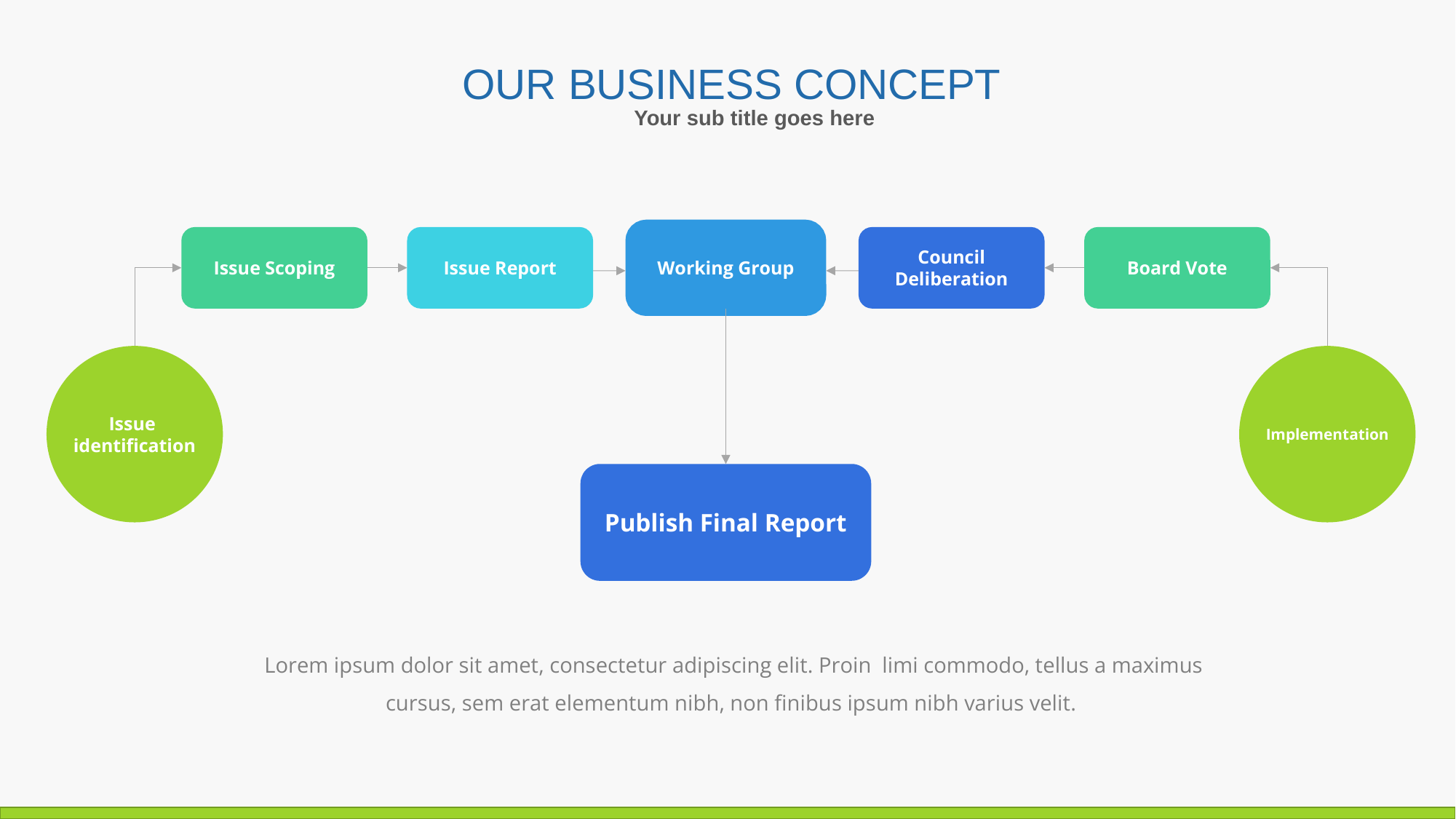

OUR BUSINESS CONCEPT
Your sub title goes here
Issue Scoping
Issue Report
Working Group
Council Deliberation
Board Vote
Issue
identification
Implementation
Publish Final Report
Lorem ipsum dolor sit amet, consectetur adipiscing elit. Proin  limi commodo, tellus a maximus cursus, sem erat elementum nibh, non finibus ipsum nibh varius velit.